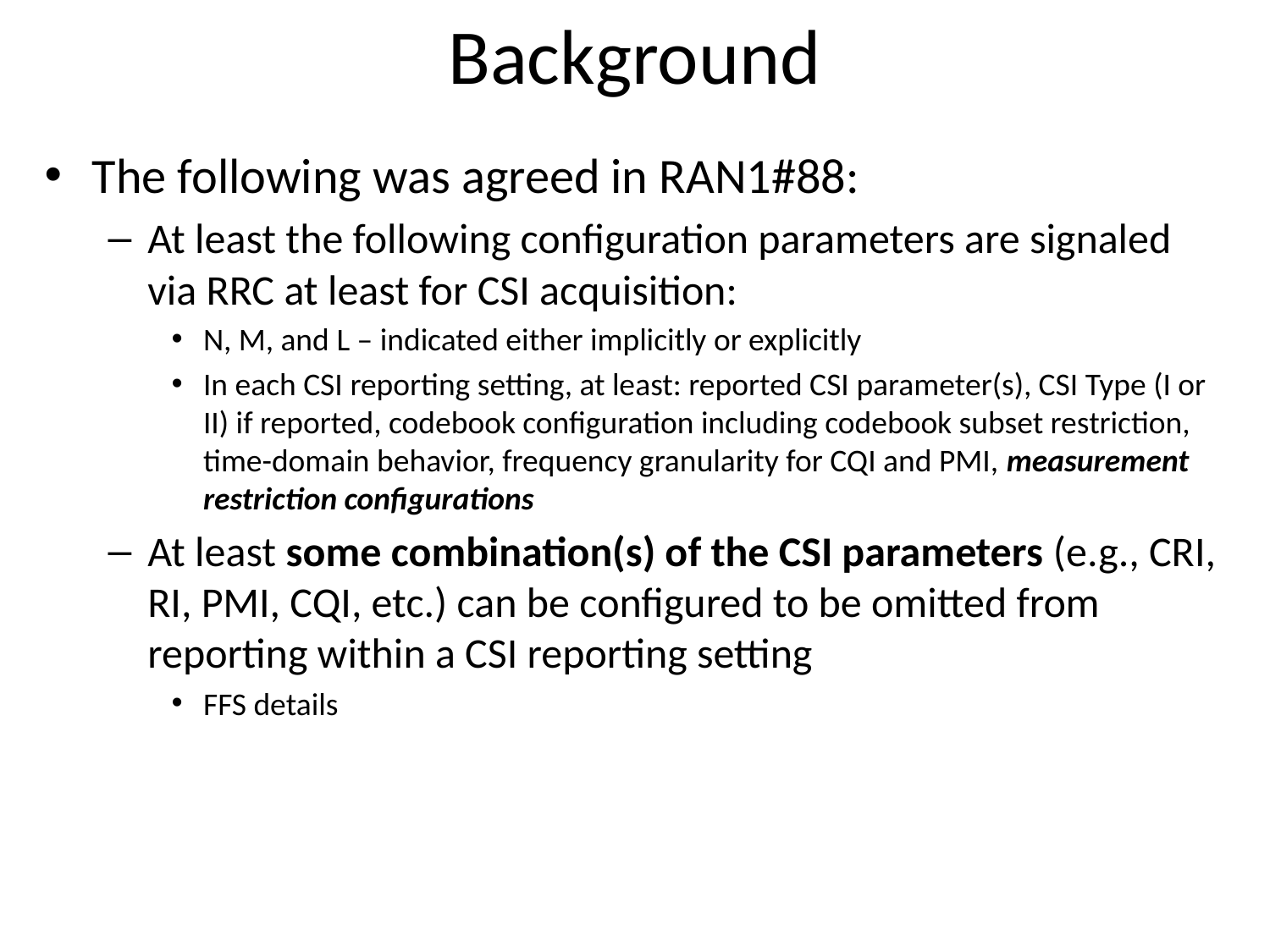

# Background
The following was agreed in RAN1#88:
At least the following configuration parameters are signaled via RRC at least for CSI acquisition:
N, M, and L – indicated either implicitly or explicitly
In each CSI reporting setting, at least: reported CSI parameter(s), CSI Type (I or II) if reported, codebook configuration including codebook subset restriction, time-domain behavior, frequency granularity for CQI and PMI, measurement restriction configurations
At least some combination(s) of the CSI parameters (e.g., CRI, RI, PMI, CQI, etc.) can be configured to be omitted from reporting within a CSI reporting setting
FFS details